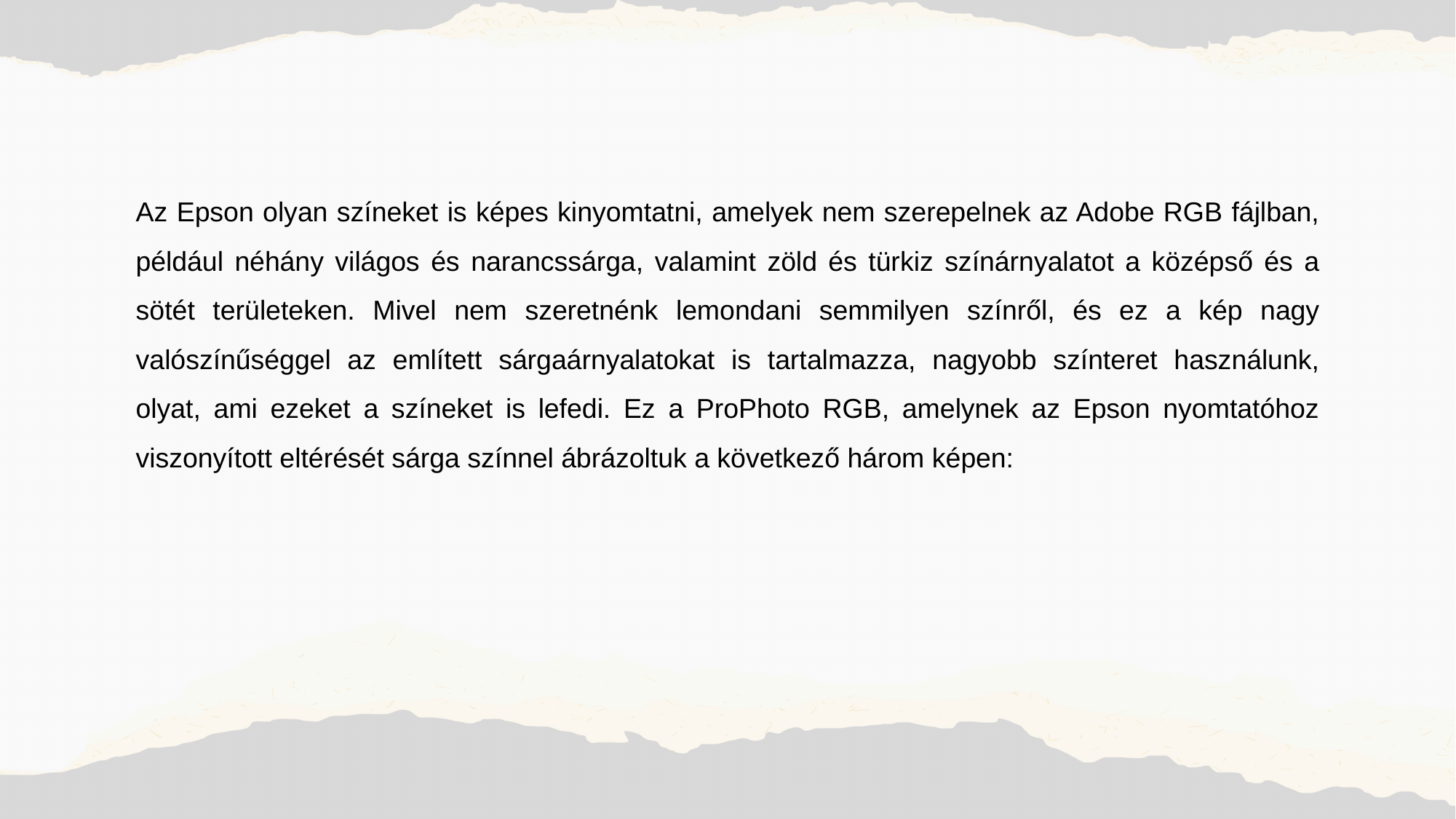

Az Epson olyan színeket is képes kinyomtatni, amelyek nem szerepelnek az Adobe RGB fájlban, például néhány világos és narancssárga, valamint zöld és türkiz színárnyalatot a középső és a sötét területeken. Mivel nem szeretnénk lemondani semmilyen színről, és ez a kép nagy valószínűséggel az említett sárgaárnyalatokat is tartalmazza, nagyobb színteret használunk, olyat, ami ezeket a színeket is lefedi. Ez a ProPhoto RGB, amelynek az Epson nyomtatóhoz viszonyított eltérését sárga színnel ábrázoltuk a következő három képen: